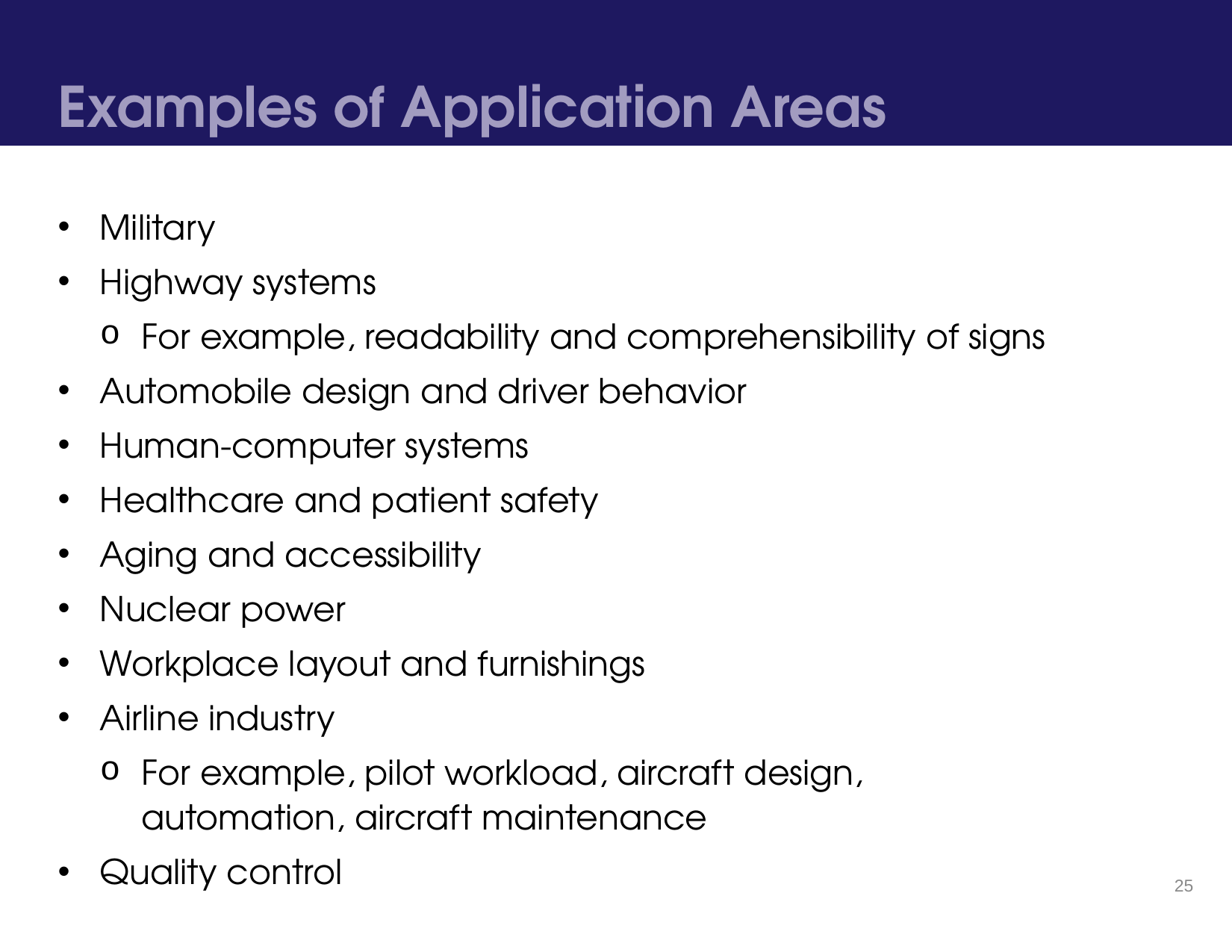

# Examples of Application Areas
Military
Highway systems
For example, readability and comprehensibility of signs
Automobile design and driver behavior
Human-computer systems
Healthcare and patient safety
Aging and accessibility
Nuclear power
Workplace layout and furnishings
Airline industry
For example, pilot workload, aircraft design, automation, aircraft maintenance
Quality control
25